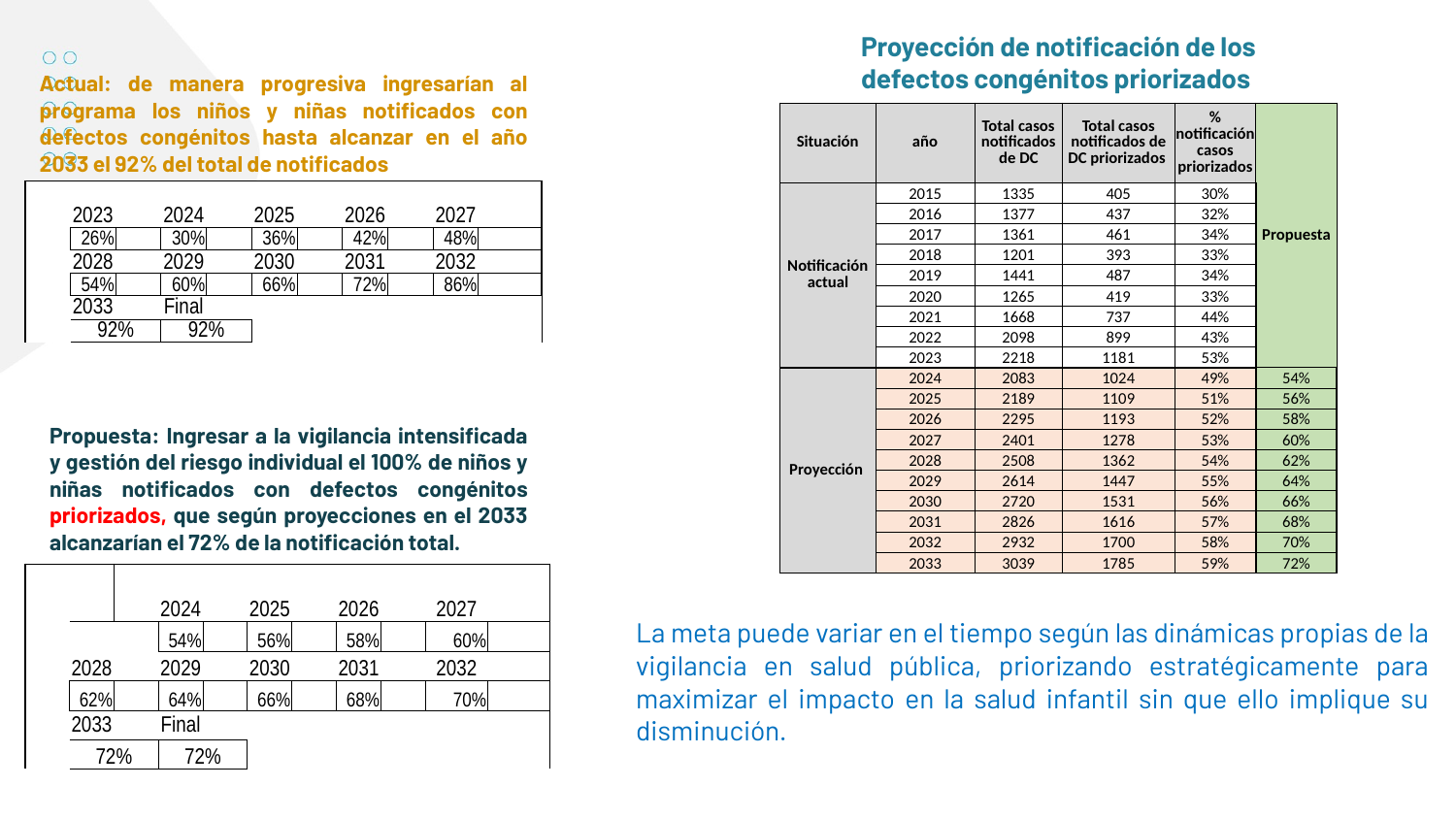

Proyección de notificación de los defectos congénitos priorizados
Actual: de manera progresiva ingresarían al programa los niños y niñas notificados con defectos congénitos hasta alcanzar en el año 2033 el 92% del total de notificados
| Situación | año | Total casos notificados de DC | Total casos notificados de DC priorizados | % notificación casos priorizados | Propuesta |
| --- | --- | --- | --- | --- | --- |
| Notificación actual | 2015 | 1335 | 405 | 30% |  |
|  | 2016 | 1377 | 437 | 32% |  |
|  | 2017 | 1361 | 461 | 34% |  |
|  | 2018 | 1201 | 393 | 33% |  |
|  | 2019 | 1441 | 487 | 34% |  |
|  | 2020 | 1265 | 419 | 33% |  |
|  | 2021 | 1668 | 737 | 44% |  |
|  | 2022 | 2098 | 899 | 43% |  |
|  | 2023 | 2218 | 1181 | 53% |  |
| Proyección | 2024 | 2083 | 1024 | 49% | 54% |
|  | 2025 | 2189 | 1109 | 51% | 56% |
|  | 2026 | 2295 | 1193 | 52% | 58% |
|  | 2027 | 2401 | 1278 | 53% | 60% |
|  | 2028 | 2508 | 1362 | 54% | 62% |
|  | 2029 | 2614 | 1447 | 55% | 64% |
|  | 2030 | 2720 | 1531 | 56% | 66% |
|  | 2031 | 2826 | 1616 | 57% | 68% |
|  | 2032 | 2932 | 1700 | 58% | 70% |
|  | 2033 | 3039 | 1785 | 59% | 72% |
|  |  |  |  |  |  |  |  |  |  |  |
| --- | --- | --- | --- | --- | --- | --- | --- | --- | --- | --- |
|  | 2023 |  | 2024 |  | 2025 |  | 2026 |  | 2027 |  |
|  | 26% |  | 30% |  | 36% |  | 42% |  | 48% |  |
|  | 2028 |  | 2029 |  | 2030 |  | 2031 |  | 2032 |  |
|  | 54% |  | 60% |  | 66% |  | 72% |  | 86% |  |
|  | 2033 |  | Final |  |  |  |  |  |  |  |
|  | 92% |  | 92% |  |  |  |  |  |  |  |
Propuesta: Ingresar a la vigilancia intensificada y gestión del riesgo individual el 100% de niños y niñas notificados con defectos congénitos priorizados, que según proyecciones en el 2033 alcanzarían el 72% de la notificación total.
|  |  |  |  |  |  |  |  |  |  |  |
| --- | --- | --- | --- | --- | --- | --- | --- | --- | --- | --- |
|  |  |  | 2024 |  | 2025 |  | 2026 |  | 2027 |  |
|  |  |  | 54% |  | 56% |  | 58% |  | 60% |  |
|  | 2028 |  | 2029 |  | 2030 |  | 2031 |  | 2032 |  |
|  | 62% |  | 64% |  | 66% |  | 68% |  | 70% |  |
|  | 2033 |  | Final |  |  |  |  |  |  |  |
|  | 72% |  | 72% |  |  |  |  |  |  |  |
La meta puede variar en el tiempo según las dinámicas propias de la vigilancia en salud pública, priorizando estratégicamente para maximizar el impacto en la salud infantil sin que ello implique su disminución.